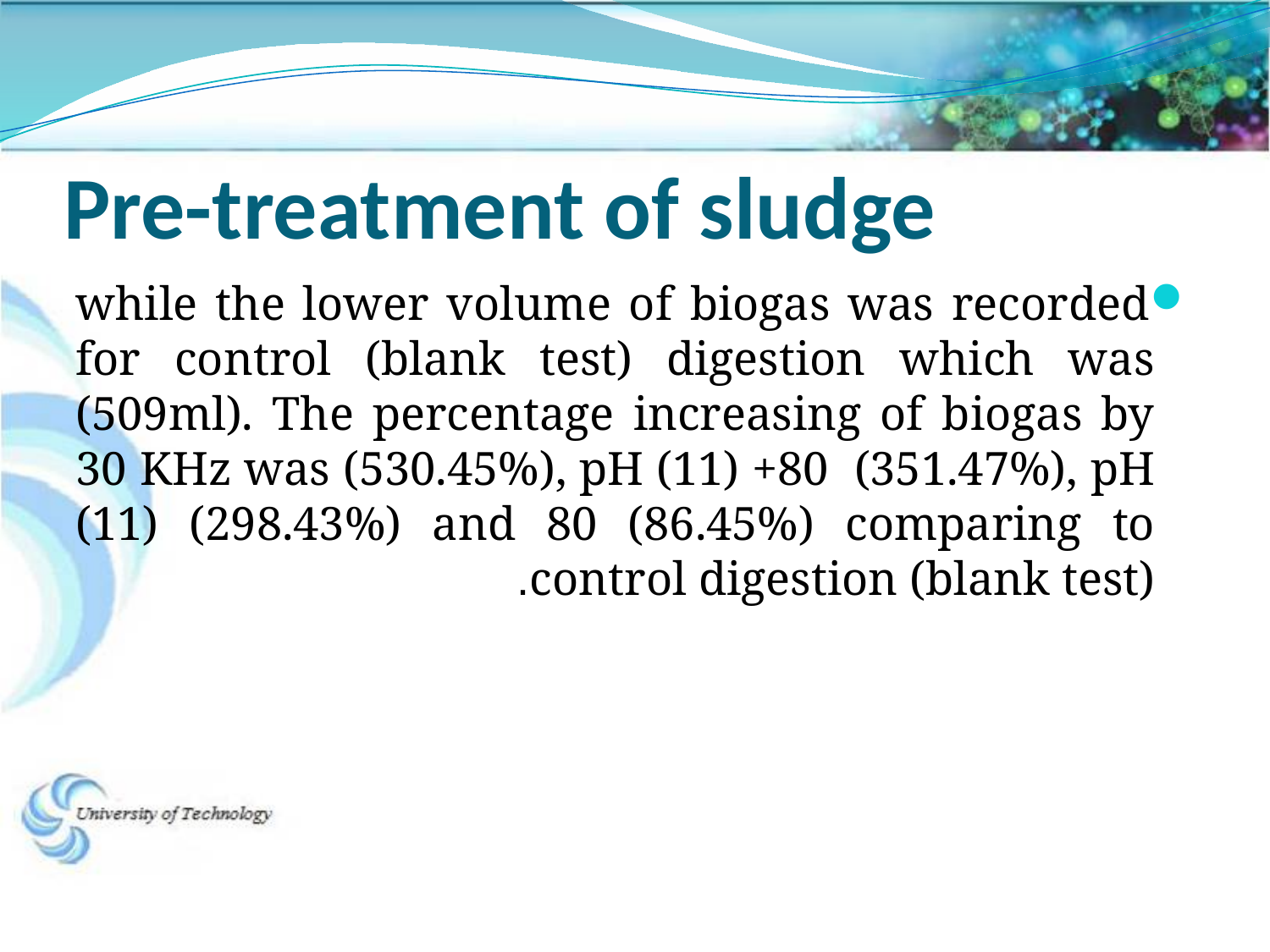

# Pre-treatment of sludge
while the lower volume of biogas was recorded for control (blank test) digestion which was (509ml). The percentage increasing of biogas by 30 KHz was (530.45%), pH (11) +80  (351.47%), pH (11) (298.43%) and 80 (86.45%) comparing to control digestion (blank test).